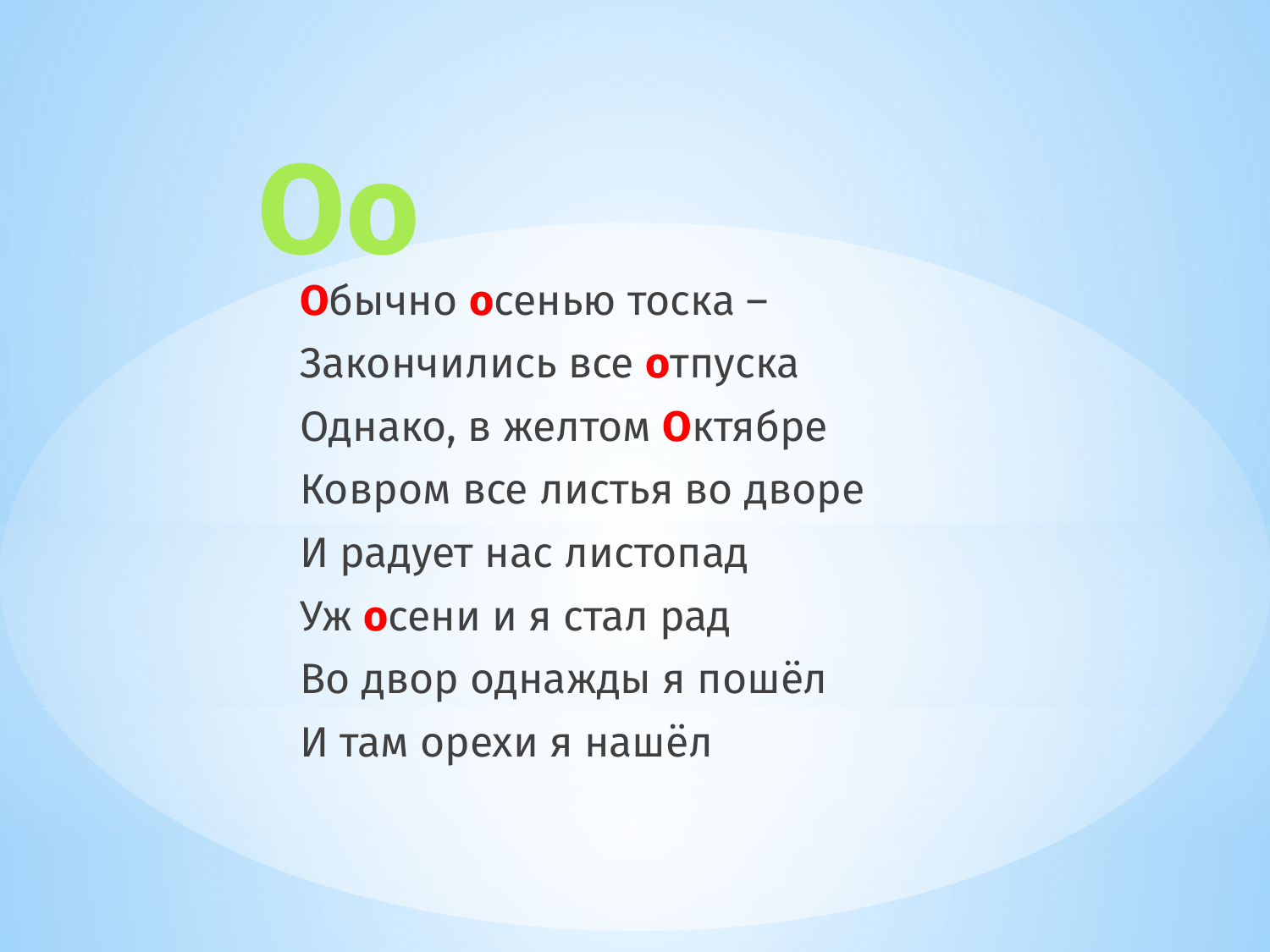

# Оо
Обычно осенью тоска –
Закончились все отпуска
Однако, в желтом Октябре
Ковром все листья во дворе
И радует нас листопад
Уж осени и я стал рад
Во двор однажды я пошёл
И там орехи я нашёл